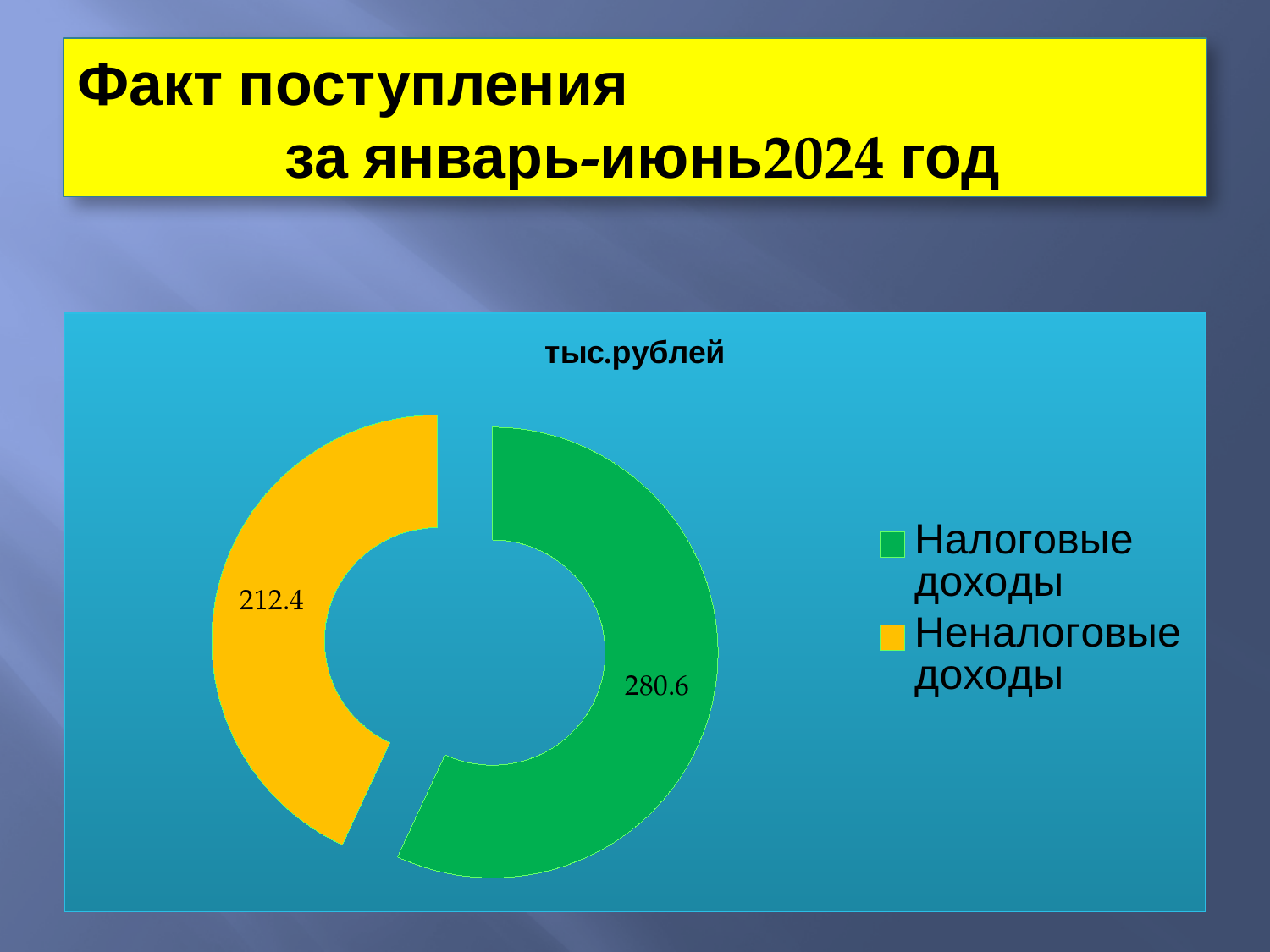

# Факт поступления                                       за январь-июнь2024 год

### Chart: тыс.рублей

| Category | тыс.рублей |
|---|---|
| Налоговые доходы | 280.6 |
| Неналоговые доходы | 212.4 |